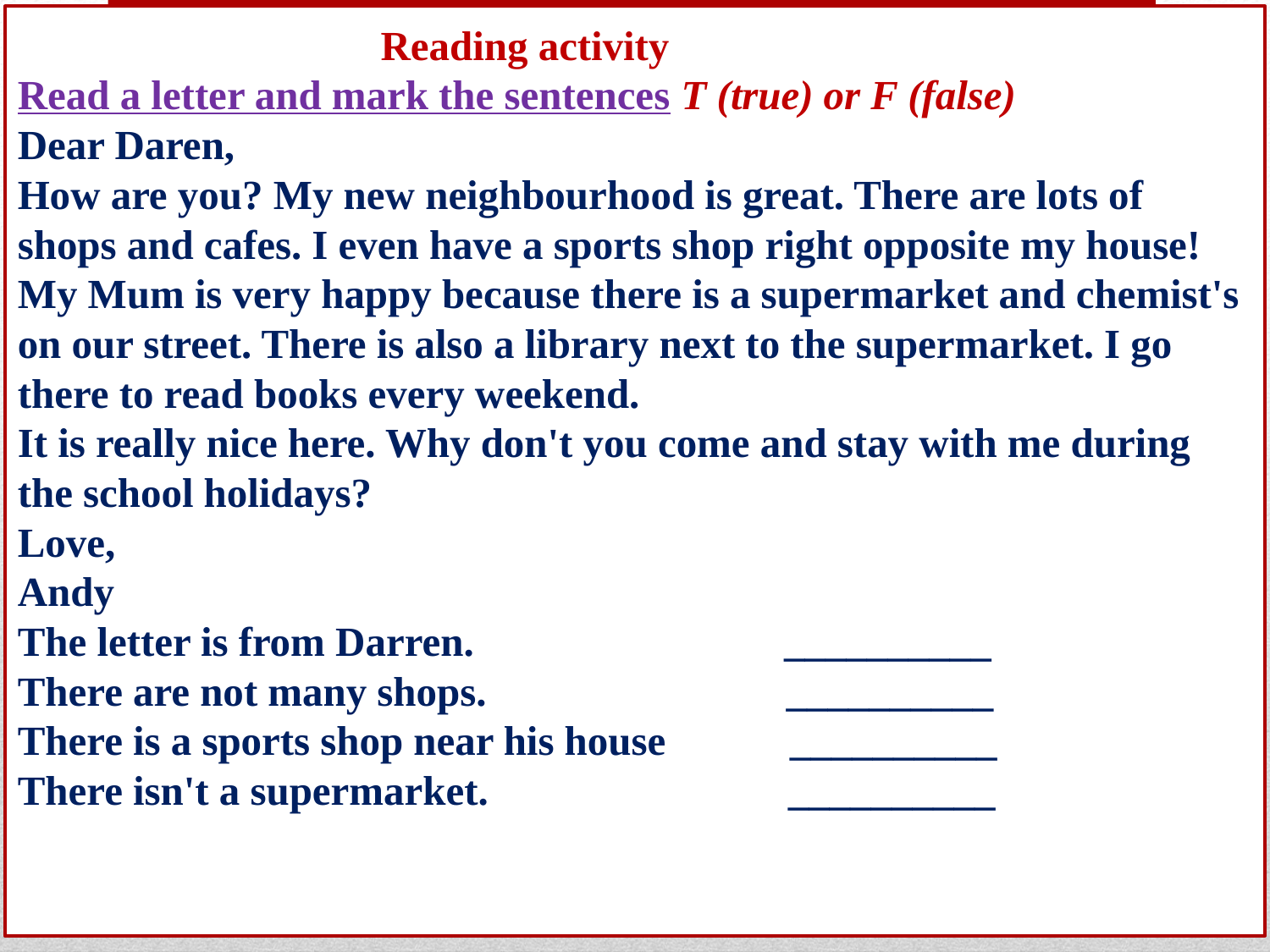

# Reading activity Read a letter and mark the sentences T (true) or F (false) Dear Daren, How are you? My new neighbourhood is great. There are lots of shops and cafes. I even have a sports shop right opposite my house! My Mum is very happy because there is a supermarket and chemist's on our street. There is also a library next to the supermarket. I go there to read books every weekend. It is really nice here. Why don't you come and stay with me during the school holidays? Love, Andy The letter is from Darren.                              __________ There are not many shops.                             __________ There is a sports shop near his house            __________ There isn't a supermarket.                             __________